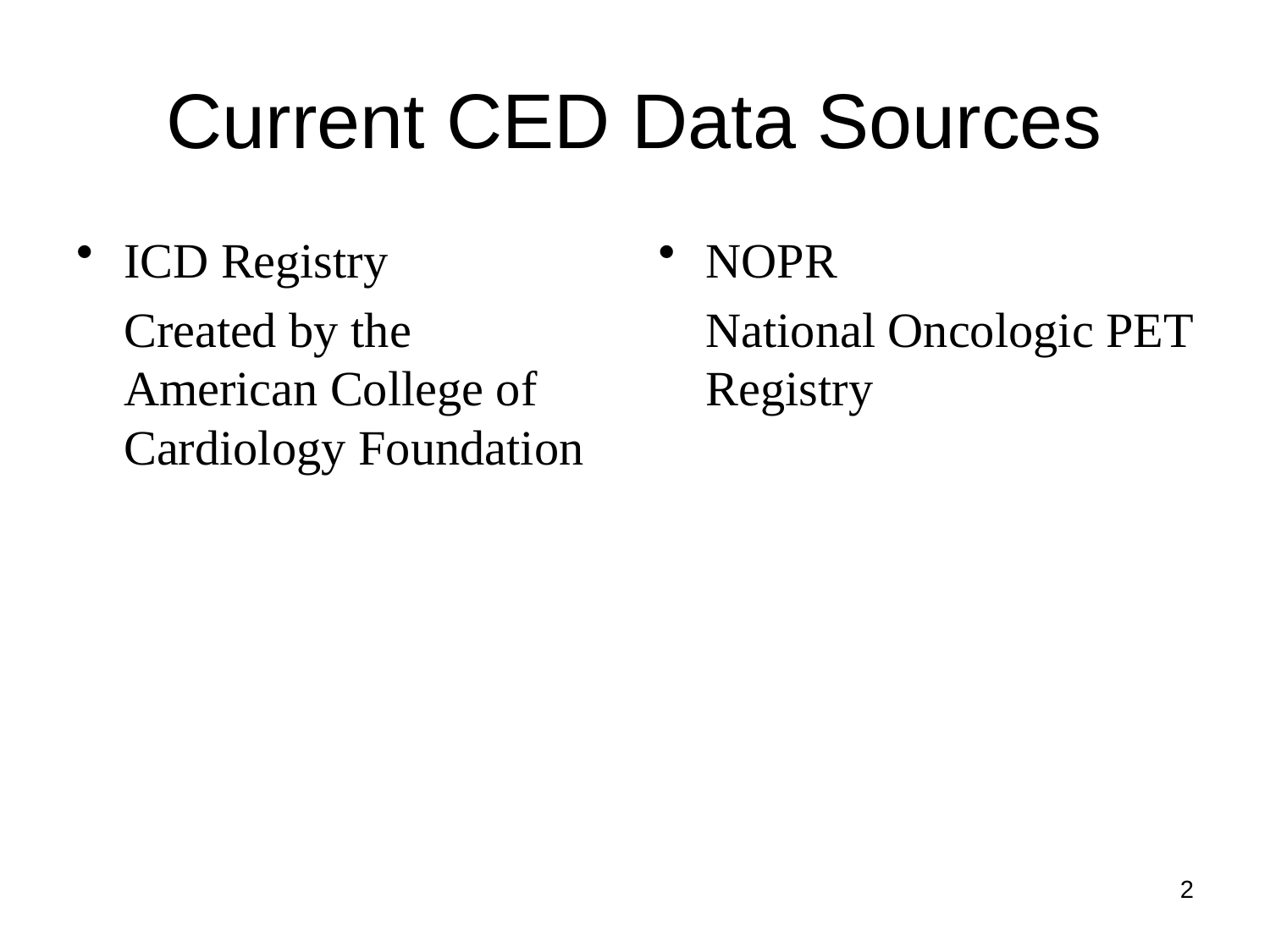

# Current CED Data Sources
ICD Registry
	Created by the American College of Cardiology Foundation
NOPR
	National Oncologic PET Registry

2